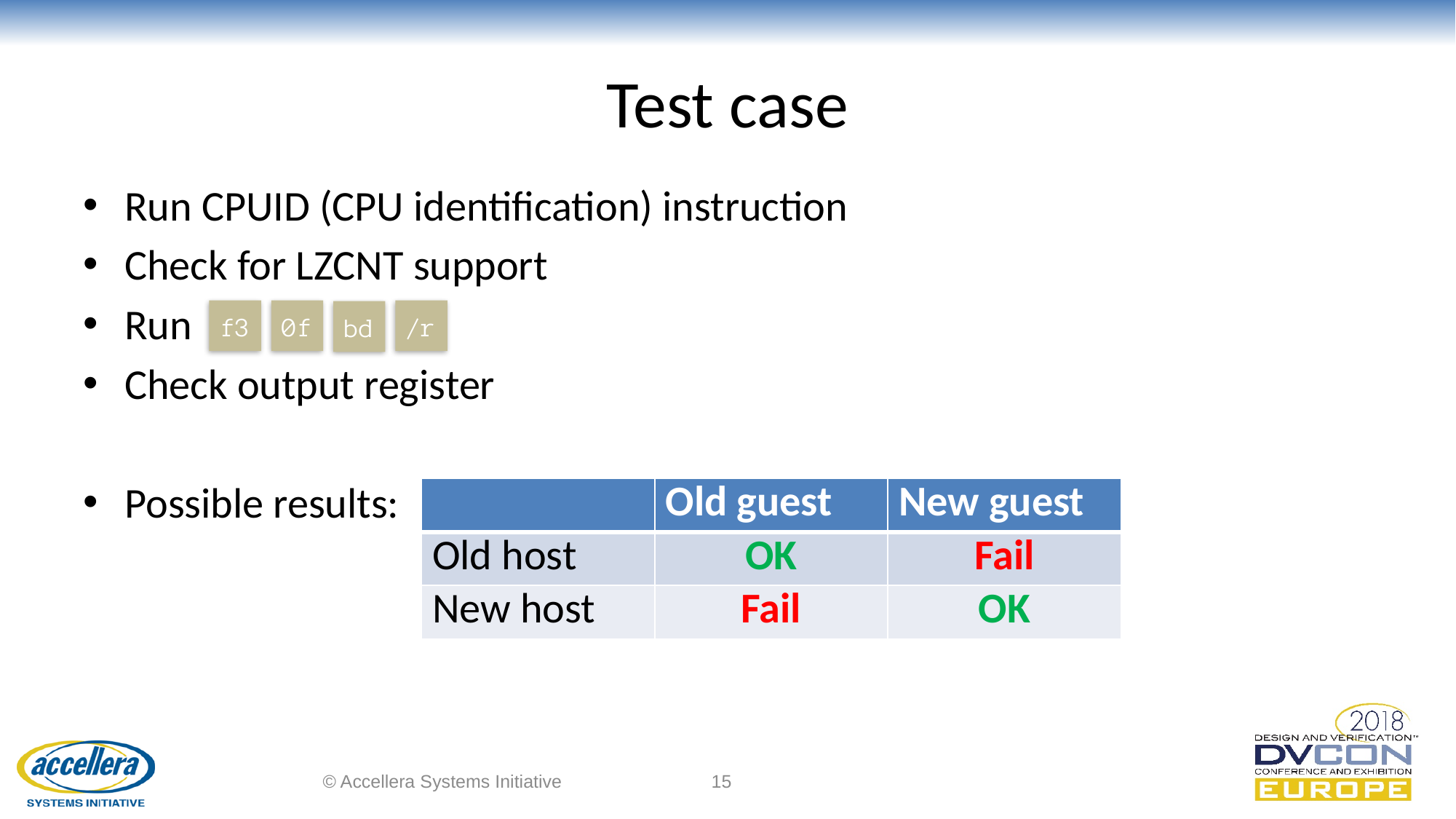

# Test case
Run CPUID (CPU identification) instruction
Check for LZCNT support
Run
Check output register

Possible results:

/r
f3
0f
bd
|  | Old guest | New guest |
| --- | --- | --- |
| Old host | OK | Fail |
| New host | Fail | OK |
© Accellera Systems Initiative
15